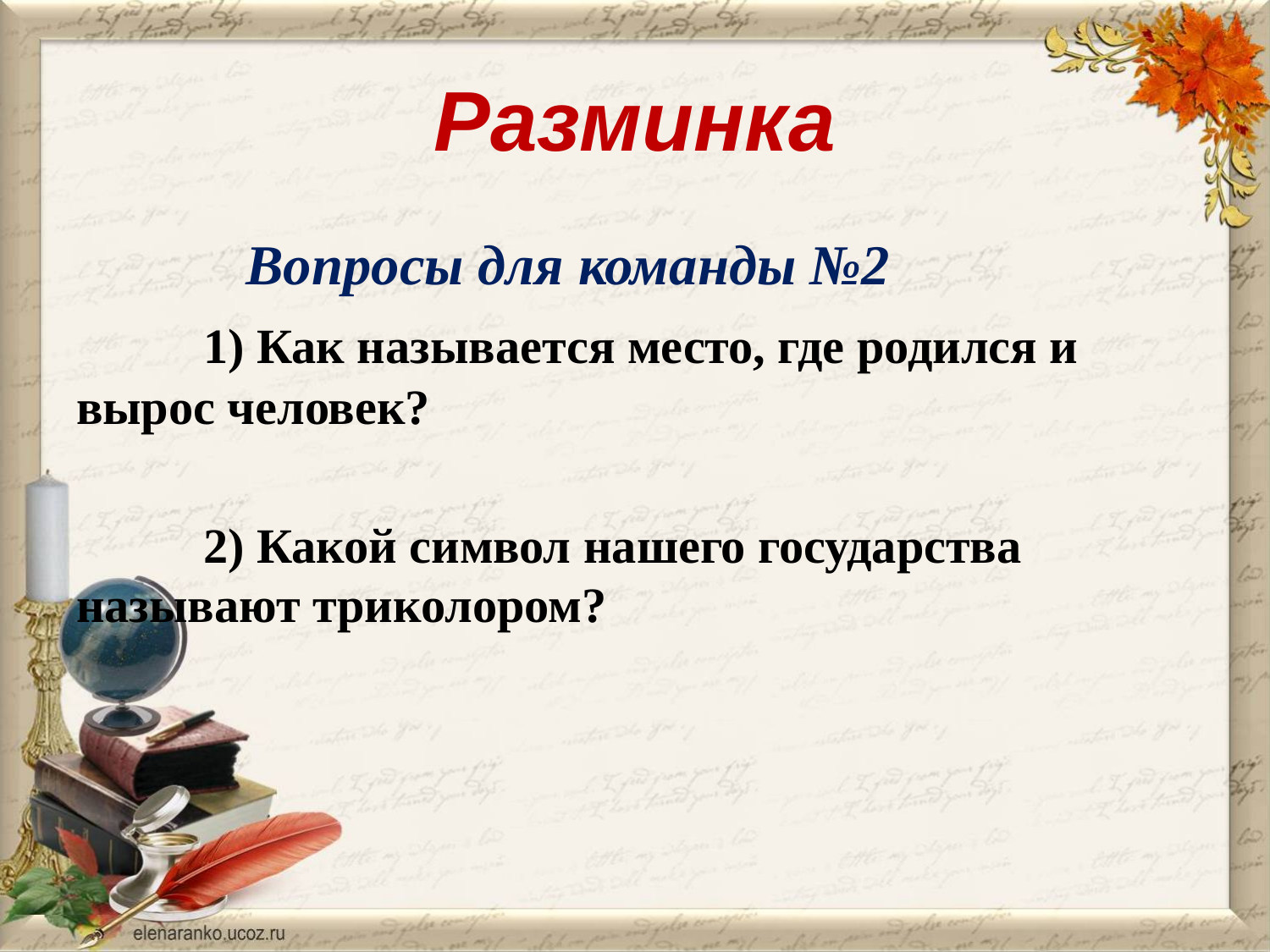

# Разминка
	   Вопросы для команды №2
	1) Как называется место, где родился и 	вырос человек?

	2) Какой символ нашего государства 	называют триколором?